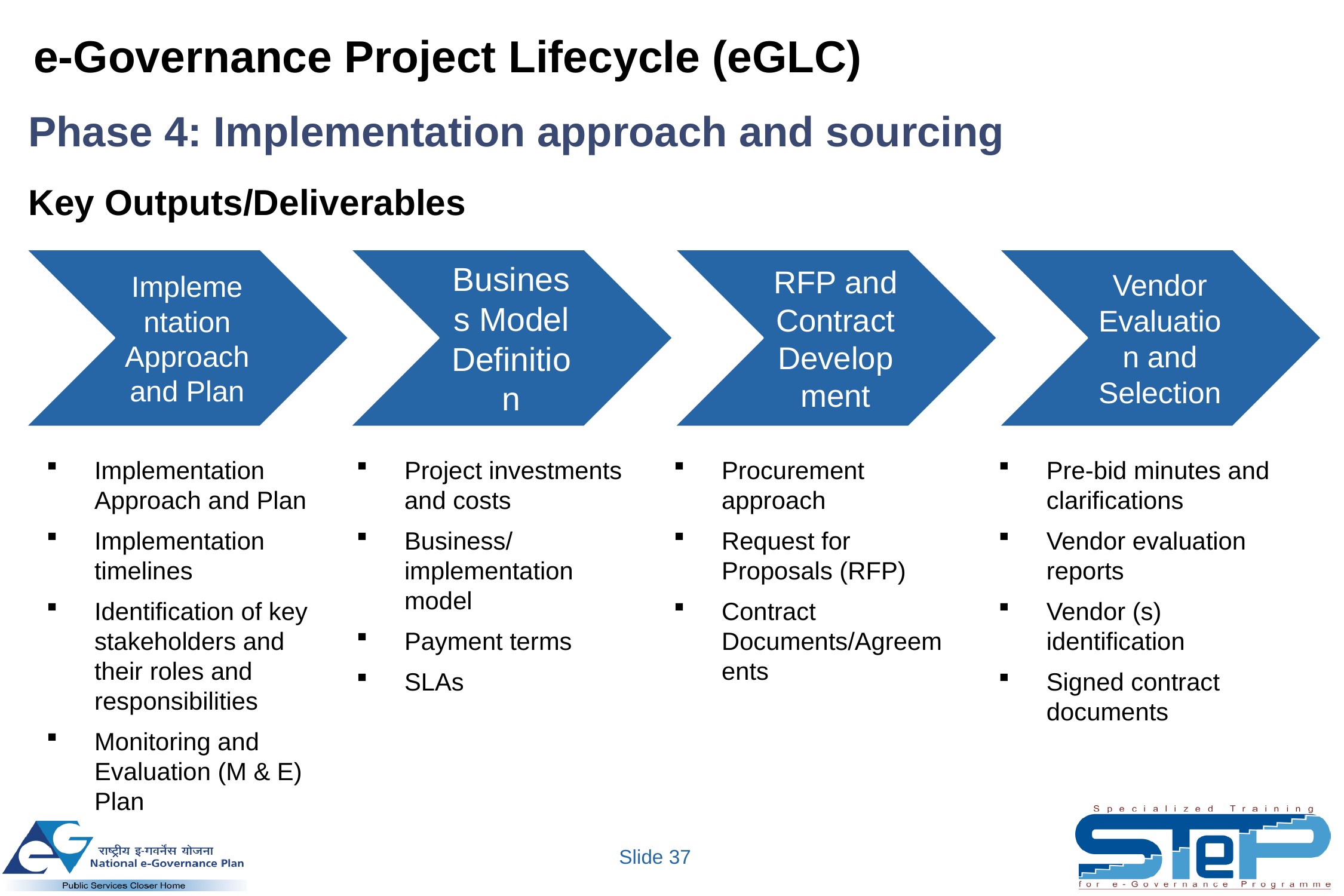

# e-Governance Project Lifecycle (eGLC)
Phase 4: Implementation approach and sourcing
Key Outputs/Deliverables
Implementation Approach and Plan
Business Model Definition
RFP and Contract Development
Vendor Evaluation and Selection
Procurement approach
Request for Proposals (RFP)
Contract Documents/Agreements

Pre-bid minutes and clarifications
Vendor evaluation reports
Vendor (s) identification
Signed contract documents
Implementation Approach and Plan
Implementation timelines
Identification of key stakeholders and their roles and responsibilities
Monitoring and Evaluation (M & E) Plan
Project investments and costs
Business/implementation model
Payment terms
SLAs